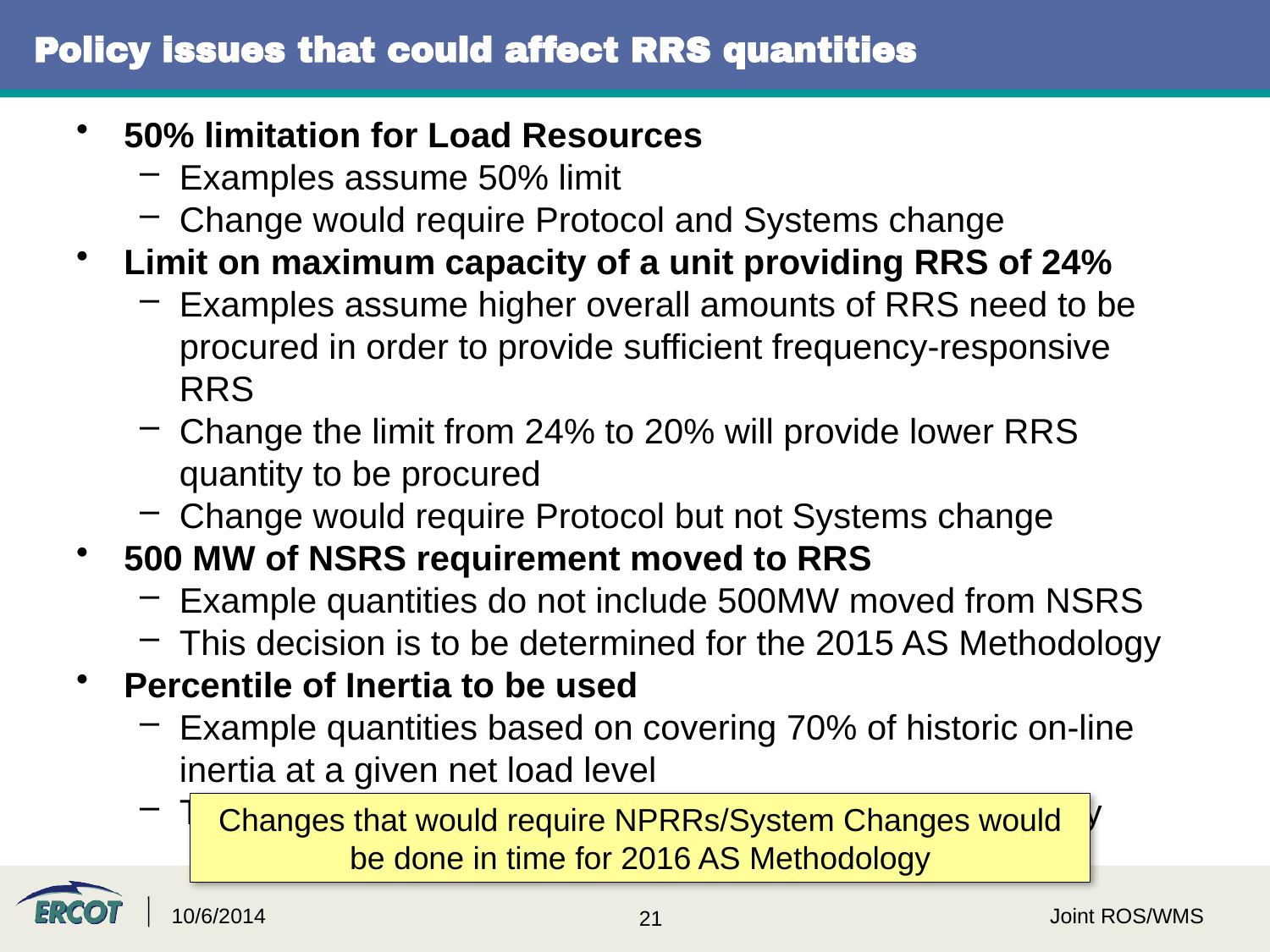

# Policy issues that could affect RRS quantities
50% limitation for Load Resources
Examples assume 50% limit
Change would require Protocol and Systems change
Limit on maximum capacity of a unit providing RRS of 24%
Examples assume higher overall amounts of RRS need to be procured in order to provide sufficient frequency-responsive RRS
Change the limit from 24% to 20% will provide lower RRS quantity to be procured
Change would require Protocol but not Systems change
500 MW of NSRS requirement moved to RRS
Example quantities do not include 500MW moved from NSRS
This decision is to be determined for the 2015 AS Methodology
Percentile of Inertia to be used
Example quantities based on covering 70% of historic on-line inertia at a given net load level
This decision is to be determined for 2015 AS Methodology
Changes that would require NPRRs/System Changes would be done in time for 2016 AS Methodology
10/6/2014
Joint ROS/WMS